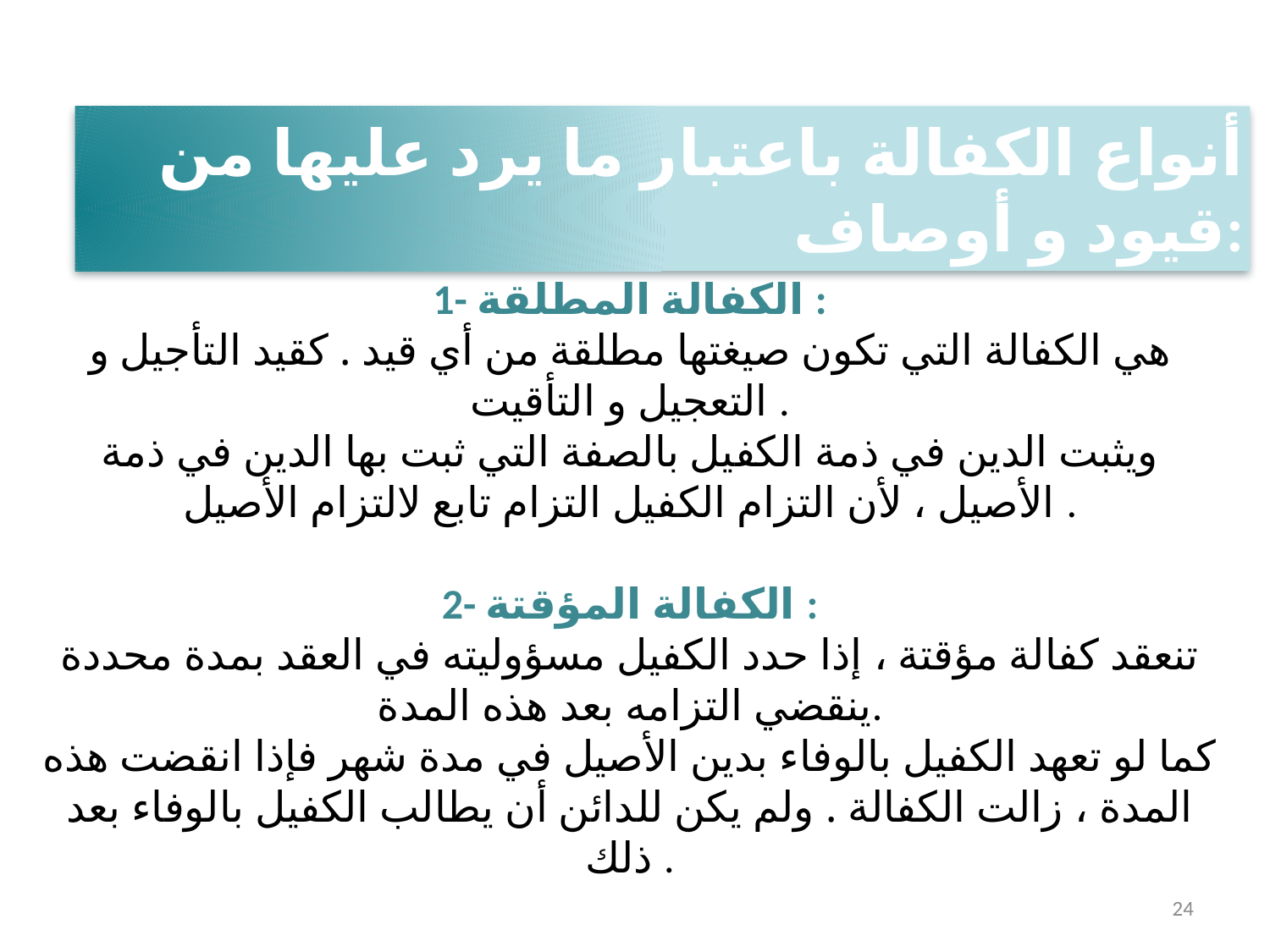

أنواع الكفالة باعتبار ما يرد عليها من قيود و أوصاف:
1- الكفالة المطلقة :
هي الكفالة التي تكون صيغتها مطلقة من أي قيد . كقيد التأجيل و التعجيل و التأقيت .
ويثبت الدين في ذمة الكفيل بالصفة التي ثبت بها الدين في ذمة الأصيل ، لأن التزام الكفيل التزام تابع لالتزام الأصيل .

2- الكفالة المؤقتة :
تنعقد كفالة مؤقتة ، إذا حدد الكفيل مسؤوليته في العقد بمدة محددة ينقضي التزامه بعد هذه المدة.
كما لو تعهد الكفيل بالوفاء بدين الأصيل في مدة شهر فإذا انقضت هذه المدة ، زالت الكفالة . ولم يكن للدائن أن يطالب الكفيل بالوفاء بعد ذلك .

24